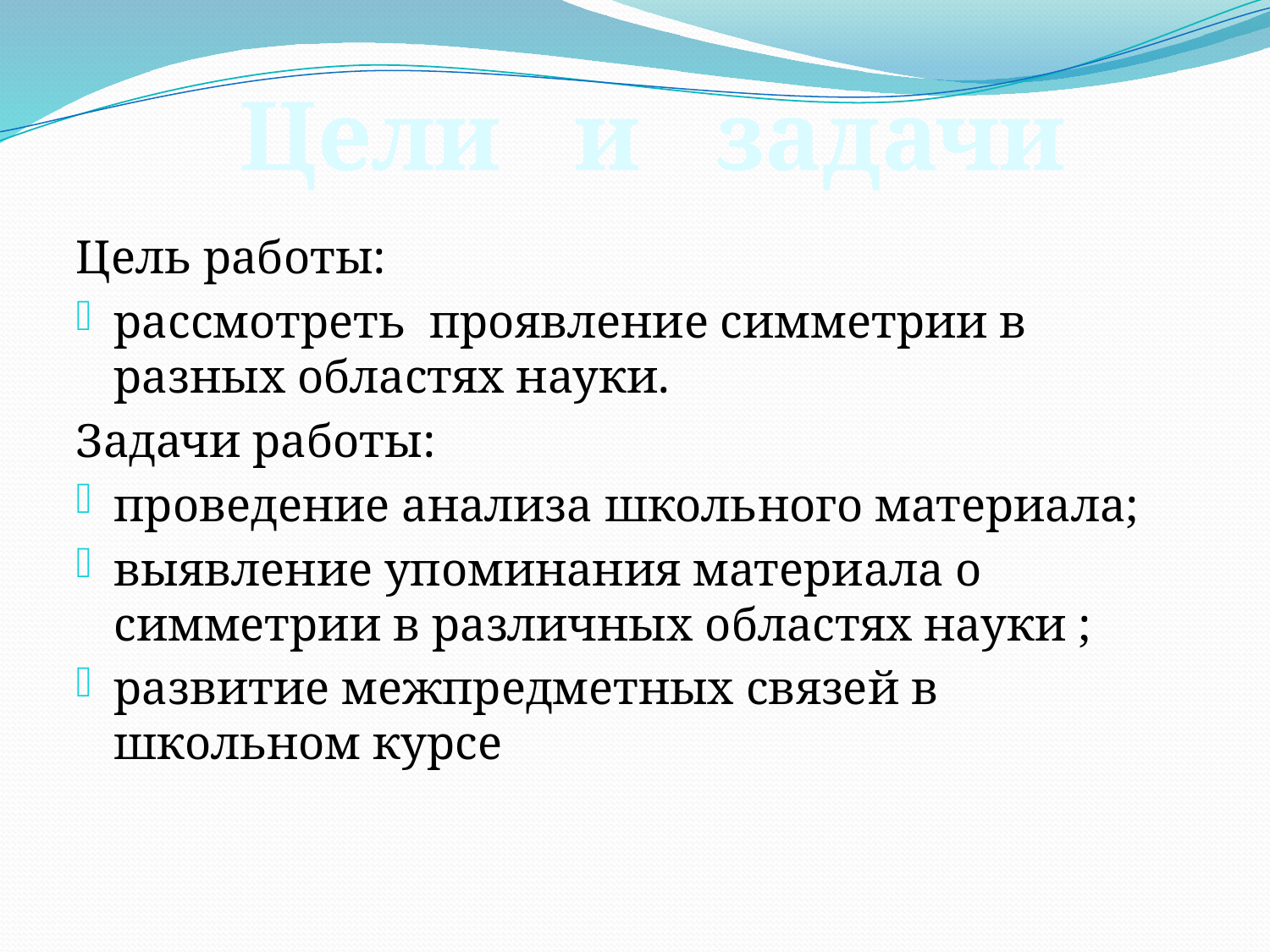

#
Цели   и   задачи
Цель работы:
рассмотреть  проявление симметрии в разных областях науки.
Задачи работы:
проведение анализа школьного материала;
выявление упоминания материала о симметрии в различных областях науки ;
развитие межпредметных связей в школьном курсе